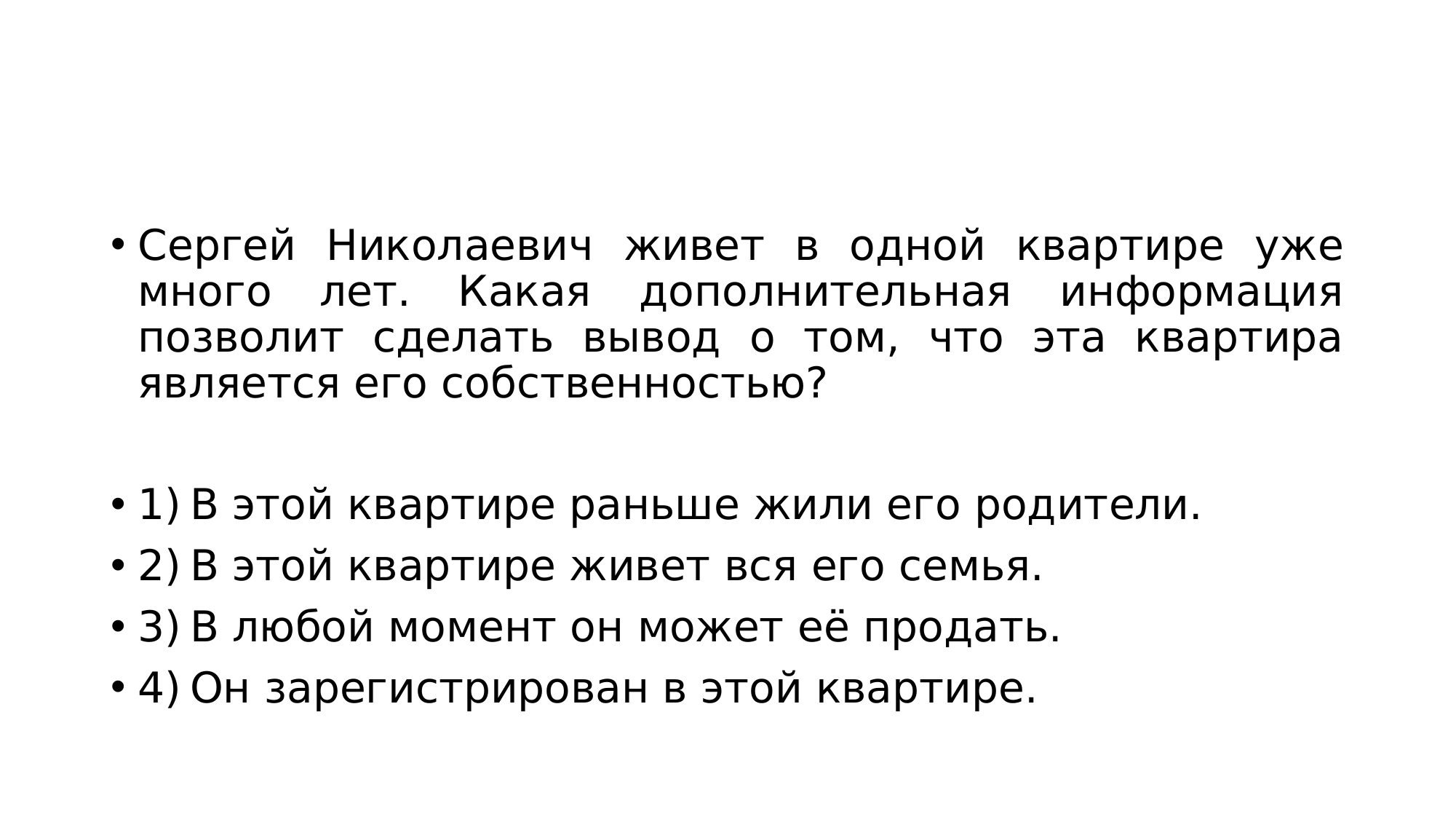

#
Сергей Николаевич живет в одной квартире уже много лет. Какая дополнительная информация позволит сделать вывод о том, что эта квартира является его собственностью?

1) В этой квартире раньше жили его родители.
2) В этой квартире живет вся его семья.
3) В любой момент он может её продать.
4) Он зарегистрирован в этой квартире.